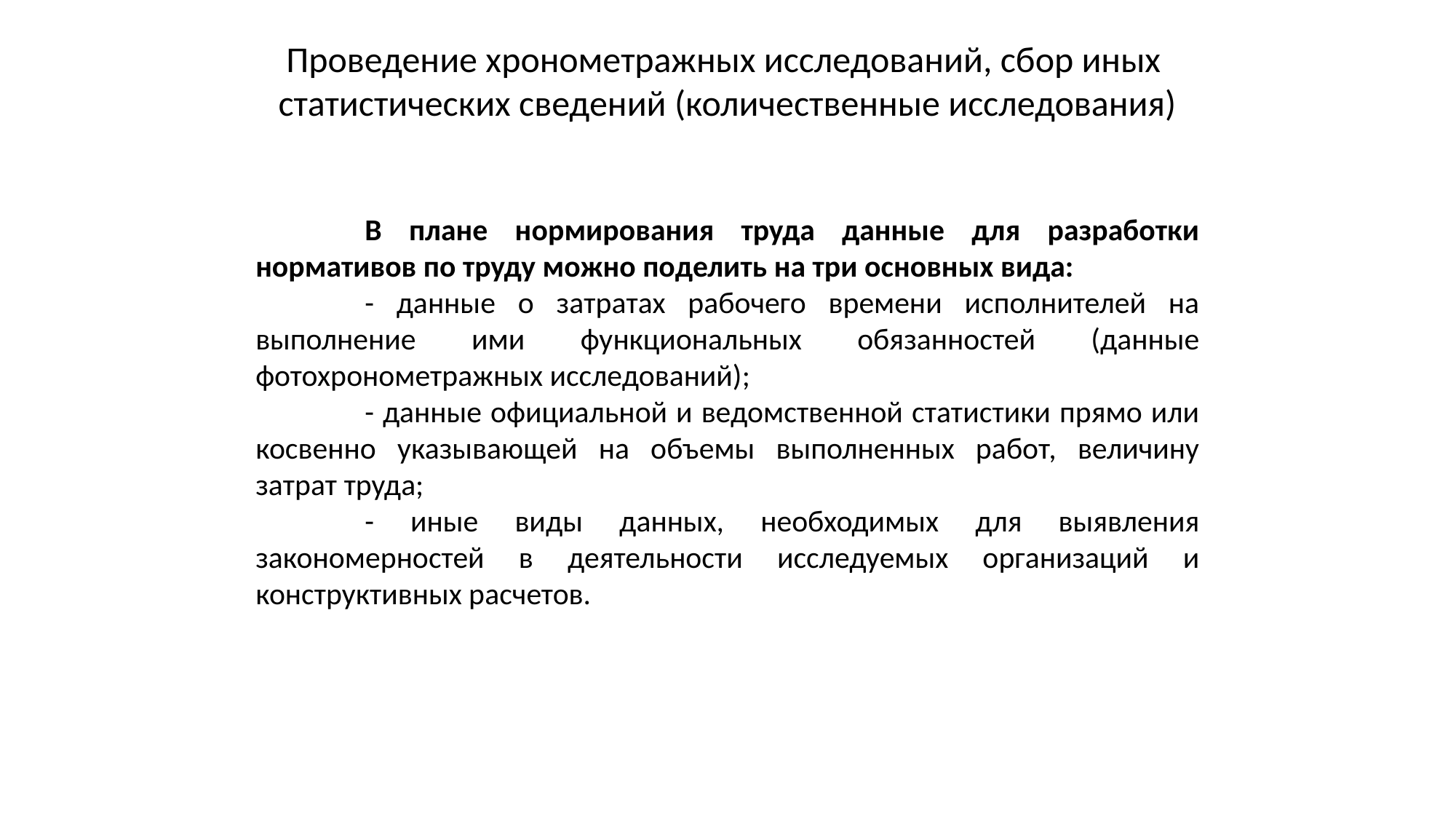

Проведение хронометражных исследований, сбор иных
статистических сведений (количественные исследования)
	В плане нормирования труда данные для разработки нормативов по труду можно поделить на три основных вида:
	- данные о затратах рабочего времени исполнителей на выполнение ими функциональных обязанностей (данные фотохронометражных исследований);
	- данные официальной и ведомственной статистики прямо или косвенно указывающей на объемы выполненных работ, величину затрат труда;
	- иные виды данных, необходимых для выявления закономерностей в деятельности исследуемых организаций и конструктивных расчетов.